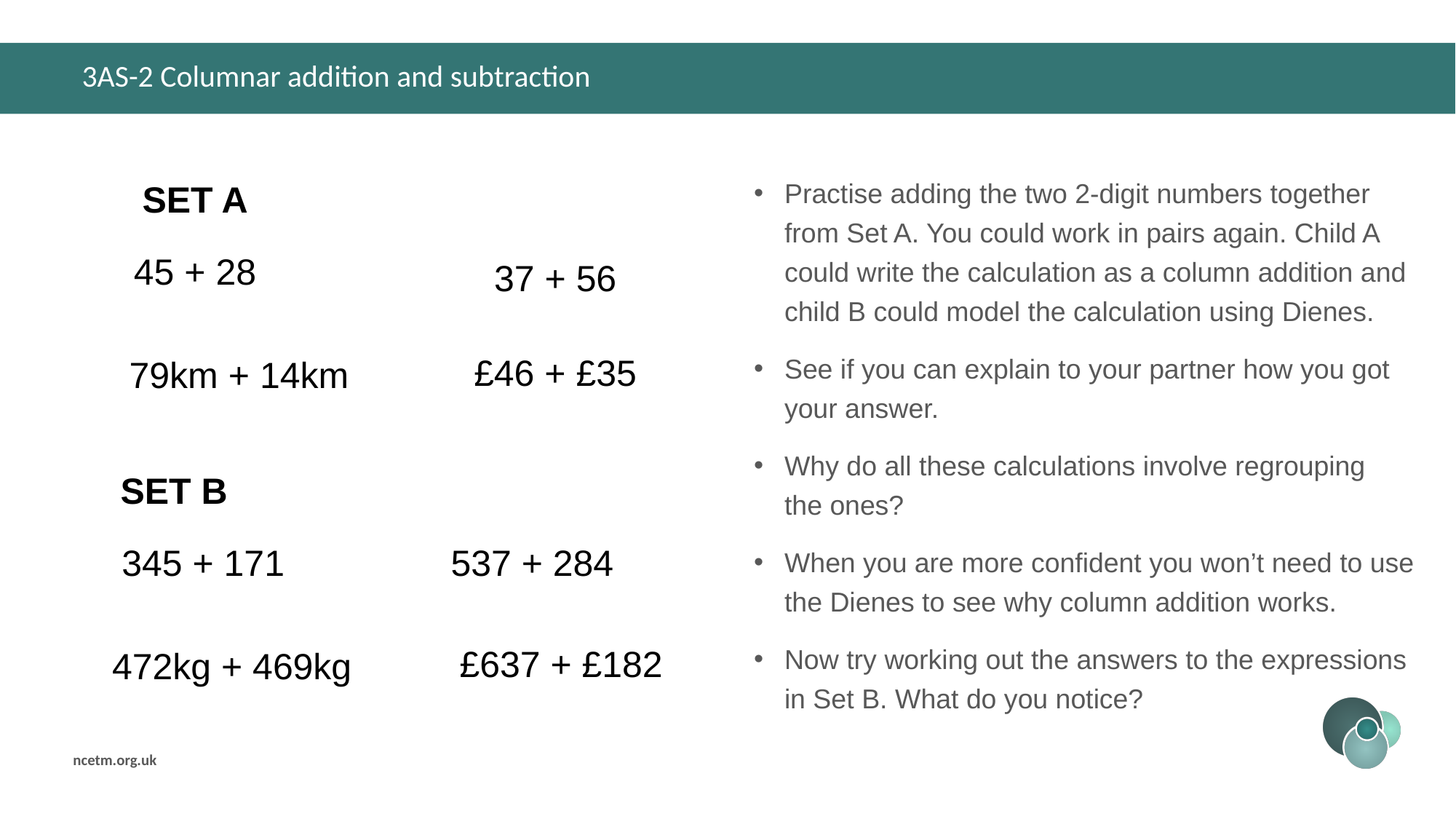

# 3AS-2 Columnar addition and subtraction
Practise adding the two 2-digit numbers together from Set A. You could work in pairs again. Child A could write the calculation as a column addition and child B could model the calculation using Dienes.
See if you can explain to your partner how you got your answer.
Why do all these calculations involve regrouping   the ones?
When you are more confident you won’t need to use the Dienes to see why column addition works.
Now try working out the answers to the expressions in Set B. What do you notice?

SET A
45 + 28
37 + 56
£46 + £35
79km + 14km
SET B
537 + 284
345 + 171
£637 + £182
472kg + 469kg